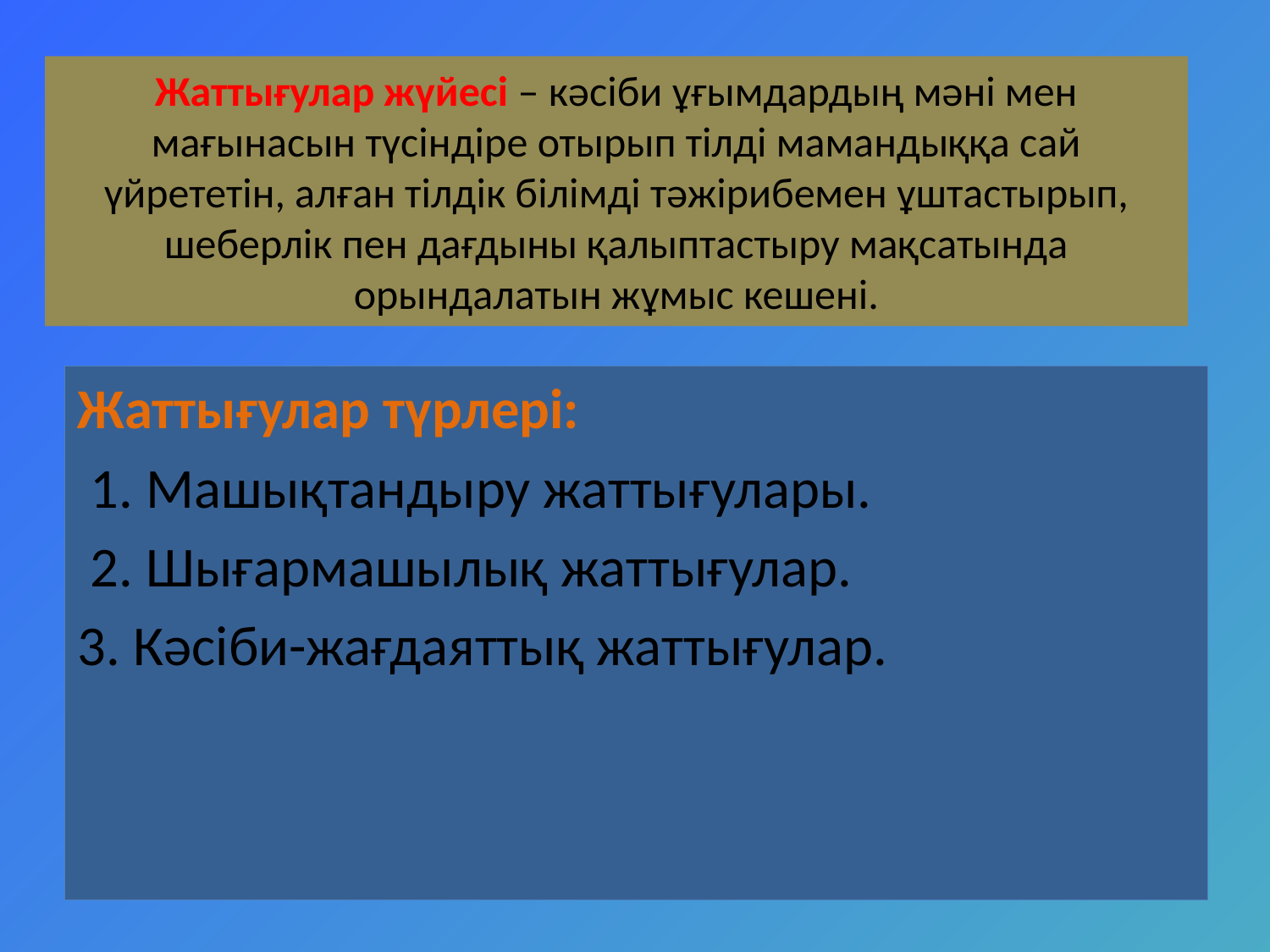

# Жаттығулар жүйесі – кәсіби ұғымдардың мәні мен мағынасын түсіндіре отырып тілді мамандыққа сай үйрететін, алған тілдік білімді тәжірибемен ұштастырып, шеберлік пен дағдыны қалыптастыру мақсатында орындалатын жұмыс кешені.
Жаттығулар түрлері:
 1. Машықтандыру жаттығулары.
 2. Шығармашылық жаттығулар.
3. Кәсіби-жағдаяттық жаттығулар.